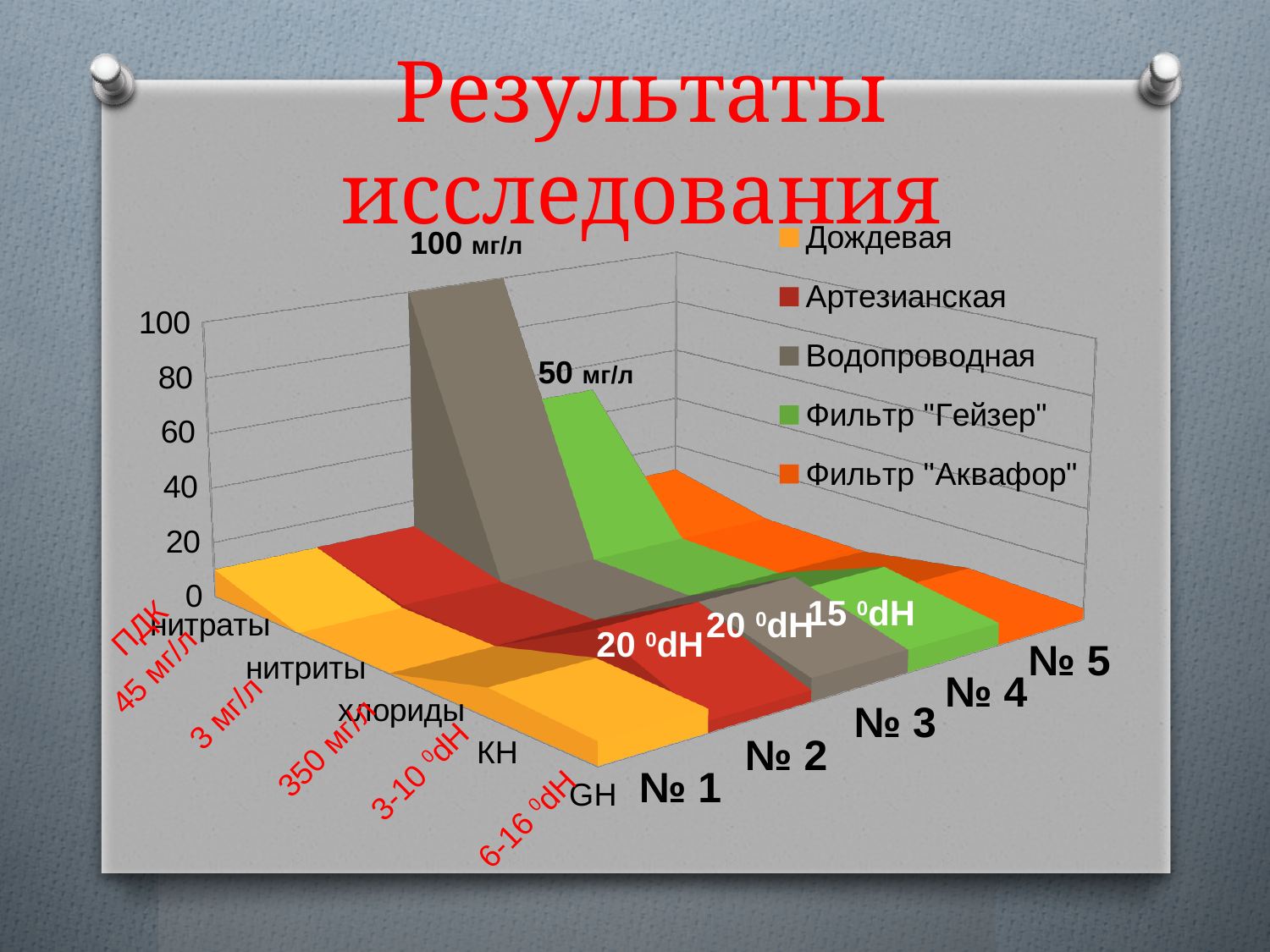

# Результаты исследования

[unsupported chart]

100 мг/л
50 мг/л
15 0dH
20 0dH
ПДК
20 0dH
№ 5
45 мг/л
№ 4
3 мг/л
№ 3
350 мг/л
№ 2
3-10 0dH
№ 1
6-16 0dH